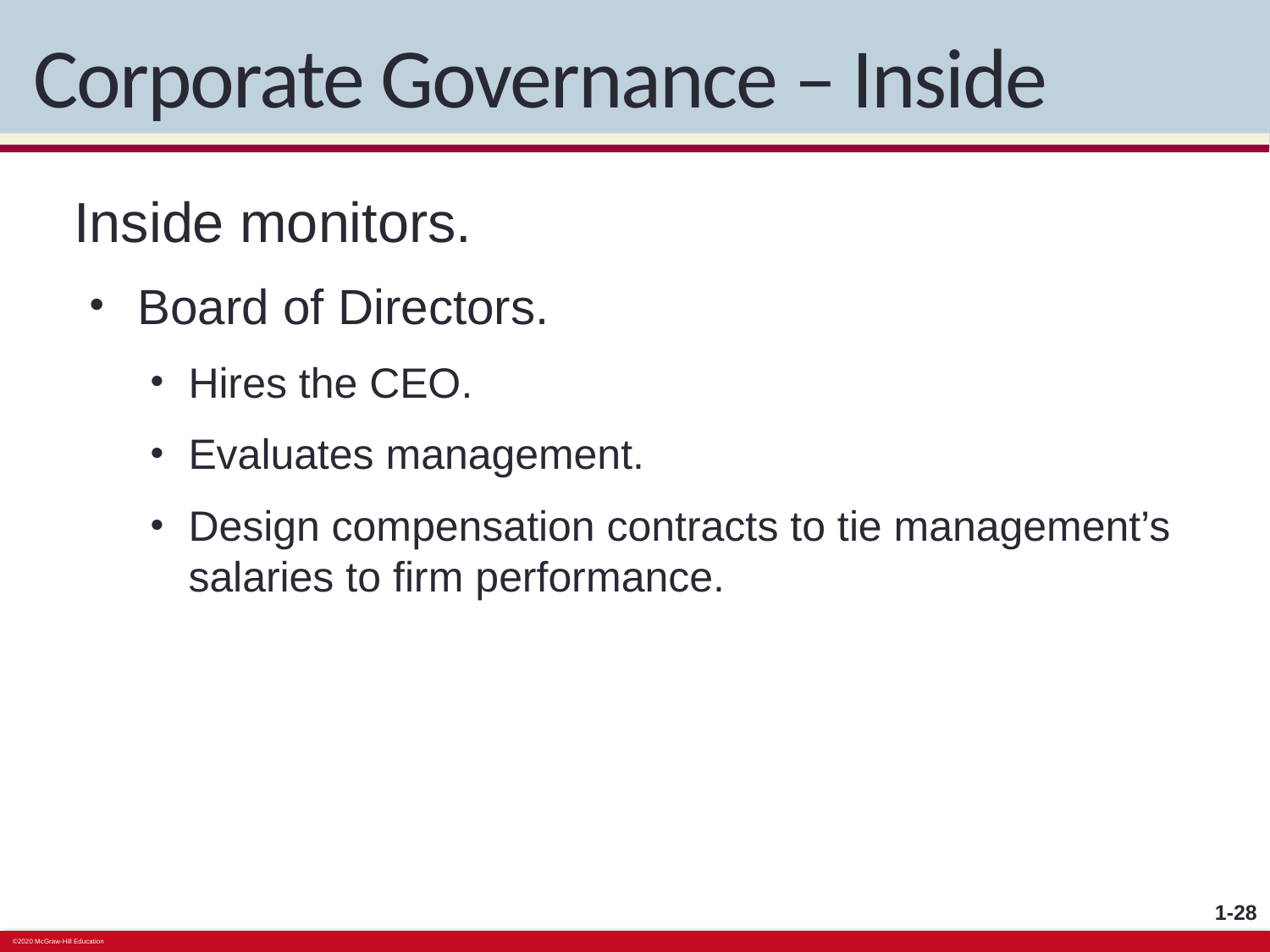

# Corporate Governance – Inside
Inside monitors.
Board of Directors.
Hires the CEO.
Evaluates management.
Design compensation contracts to tie management’s salaries to firm performance.